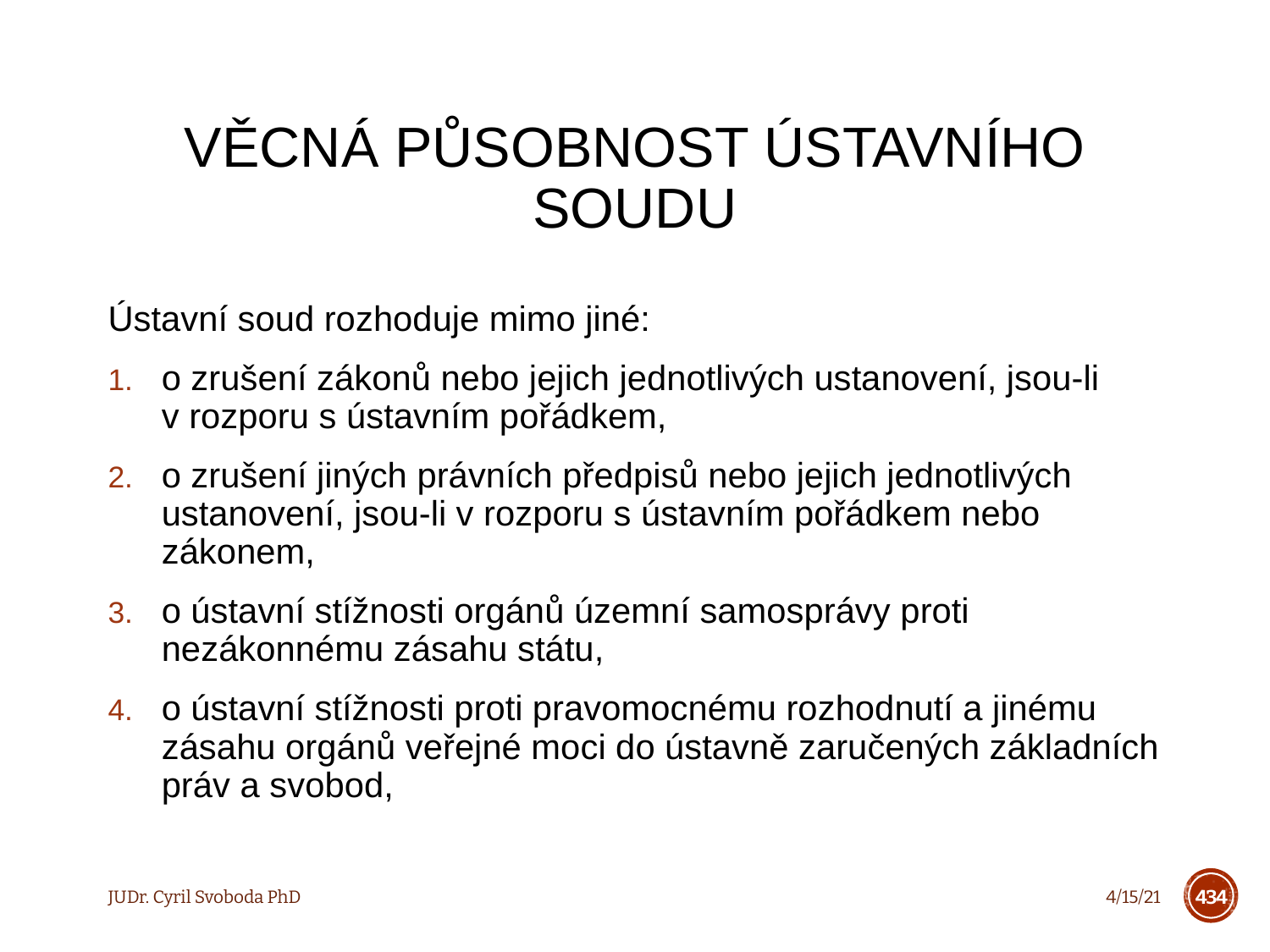

# Věcná působnost Ústavního soudu
Ústavní soud rozhoduje mimo jiné:
o zrušení zákonů nebo jejich jednotlivých ustanovení, jsou-li v rozporu s ústavním pořádkem,
o zrušení jiných právních předpisů nebo jejich jednotlivých ustanovení, jsou-li v rozporu s ústavním pořádkem nebo zákonem,
o ústavní stížnosti orgánů územní samosprávy proti nezákonnému zásahu státu,
o ústavní stížnosti proti pravomocnému rozhodnutí a jinému zásahu orgánů veřejné moci do ústavně zaručených základních práv a svobod,
JUDr. Cyril Svoboda PhD
4/15/21
434